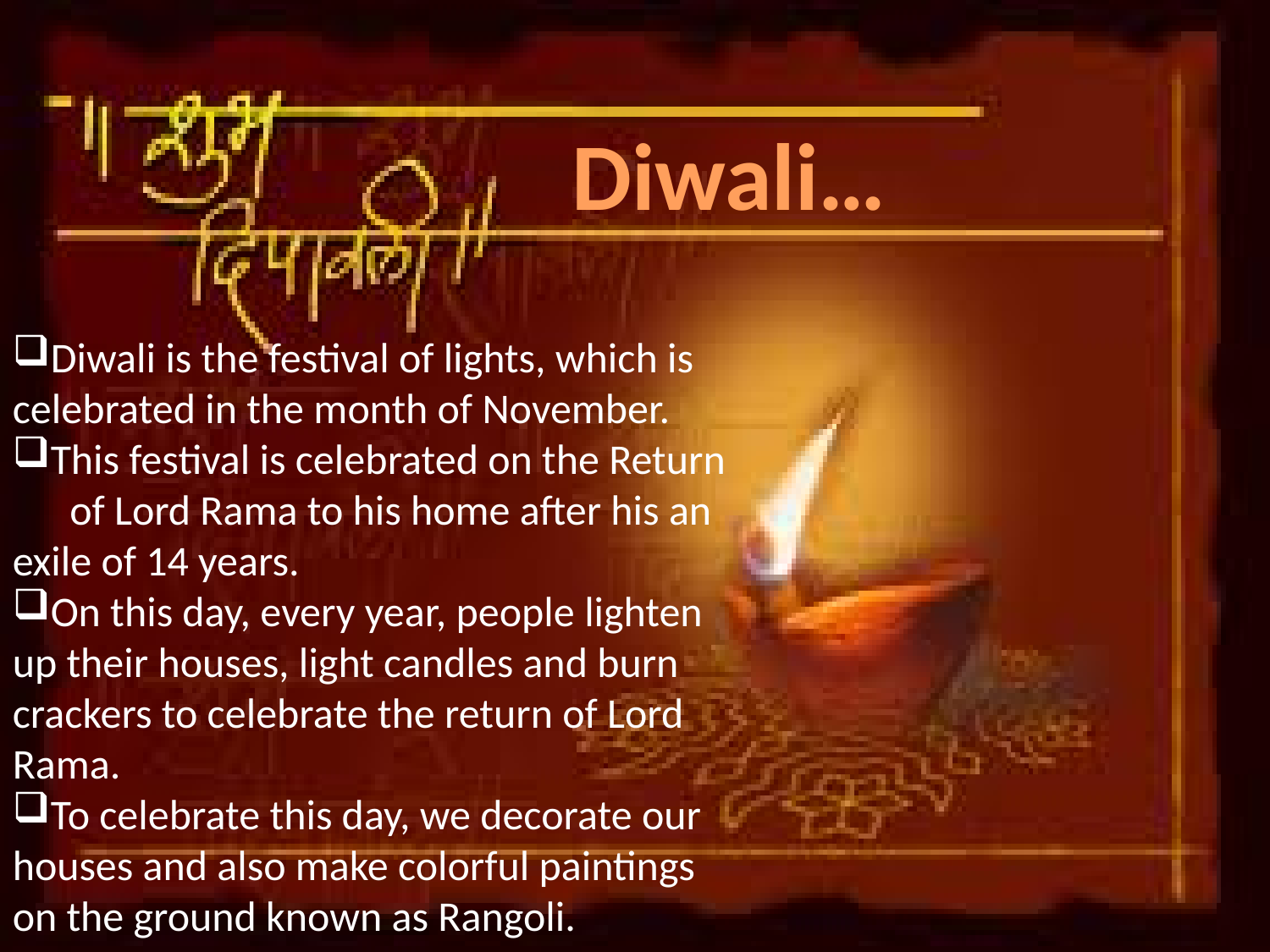

Diwali…
Diwali is the festival of lights, which is celebrated in the month of November.
This festival is celebrated on the Return       of Lord Rama to his home after his an exile of 14 years.
On this day, every year, people lighten up their houses, light candles and burn crackers to celebrate the return of Lord Rama.
To celebrate this day, we decorate our houses and also make colorful paintings on the ground known as Rangoli.